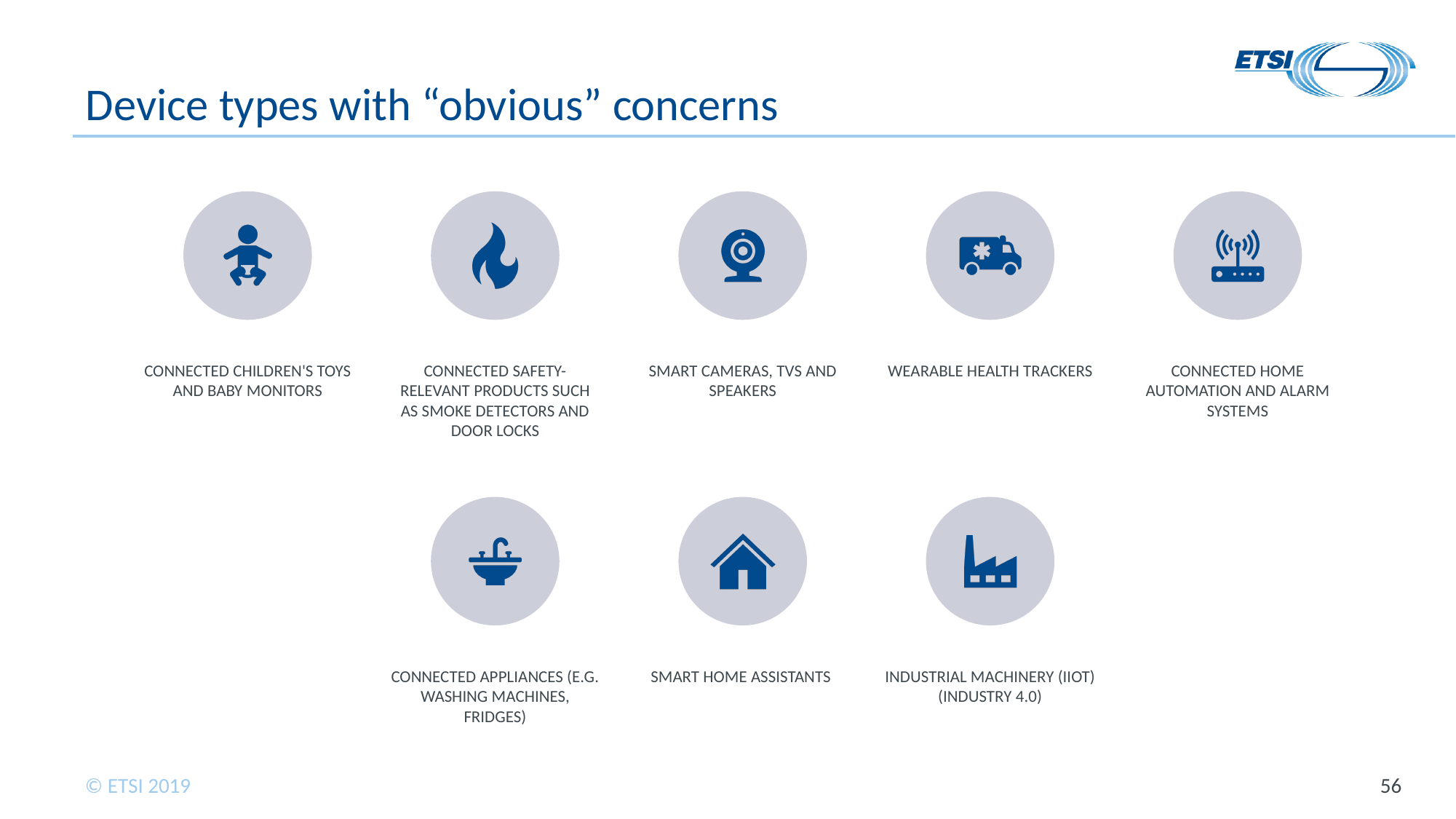

# Device types with “obvious” concerns
connected children's toys and baby monitors
connected safety-relevant products such as smoke detectors and door locks
smart cameras, TVs and speakers
wearable health trackers
connected home automation and alarm systems
connected appliances (e.g. washing machines, fridges)
smart home assistants
Industrial machinery (IIoT) (Industry 4.0)